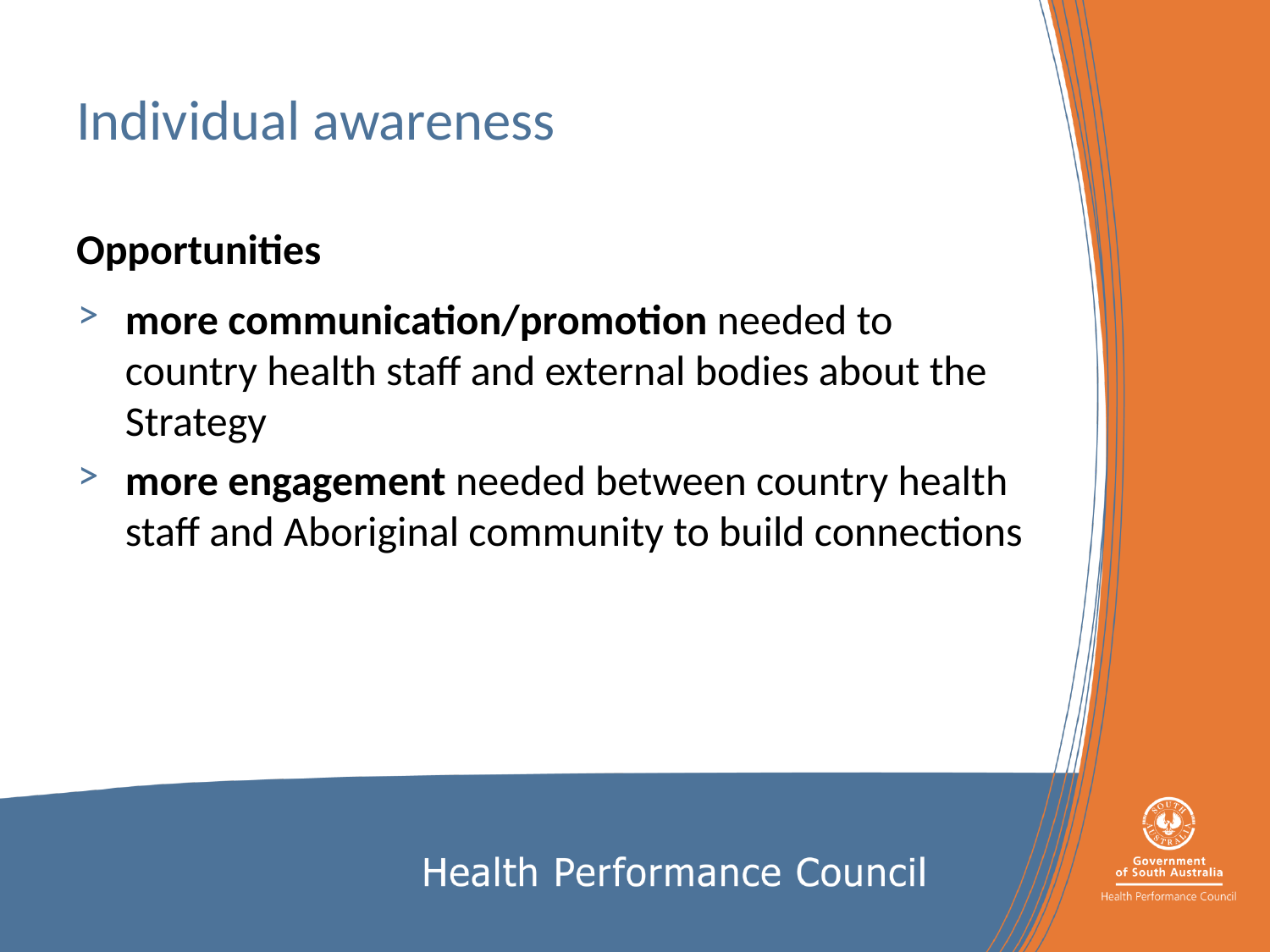

# Individual awareness
Opportunities
more communication/promotion needed to country health staff and external bodies about the Strategy
more engagement needed between country health staff and Aboriginal community to build connections